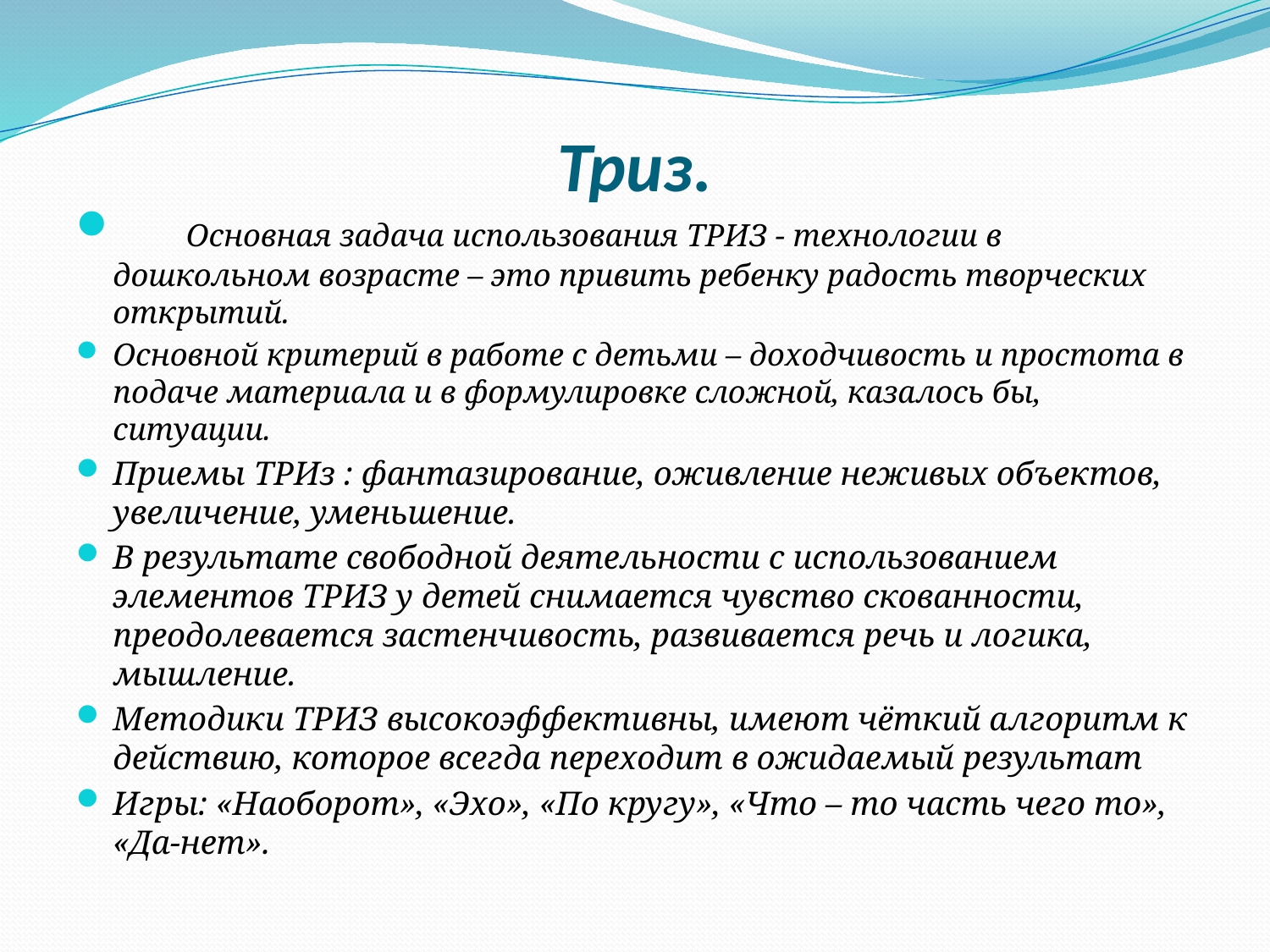

# Триз.
      Основная задача использования ТРИЗ - технологии в дошкольном возрасте – это привить ребенку радость творческих открытий.
Основной критерий в работе с детьми – доходчивость и простота в подаче материала и в формулировке сложной, казалось бы, ситуации.
Приемы ТРИз : фантазирование, оживление неживых объектов, увеличение, уменьшение.
В результате свободной деятельности с использованием элементов ТРИЗ у детей снимается чувство скованности, преодолевается застенчивость, развивается речь и логика, мышление.
Методики ТРИЗ высокоэффективны, имеют чёткий алгоритм к действию, которое всегда переходит в ожидаемый результат
Игры: «Наоборот», «Эхо», «По кругу», «Что – то часть чего то», «Да-нет».